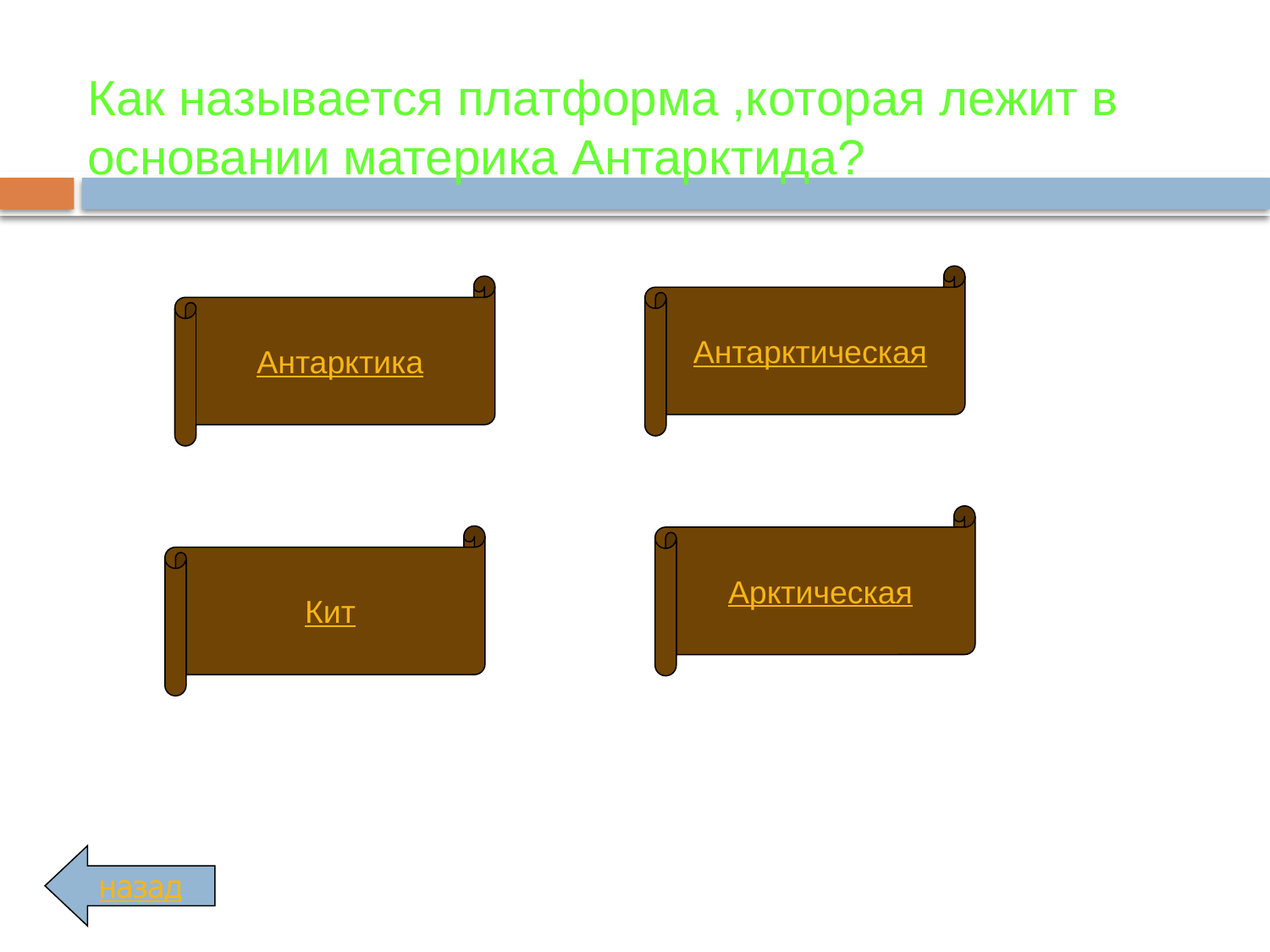

# Как называется платформа ,которая лежит в основании материка Антарктида?
Антарктическая
Антарктика
Арктическая
Кит
назад